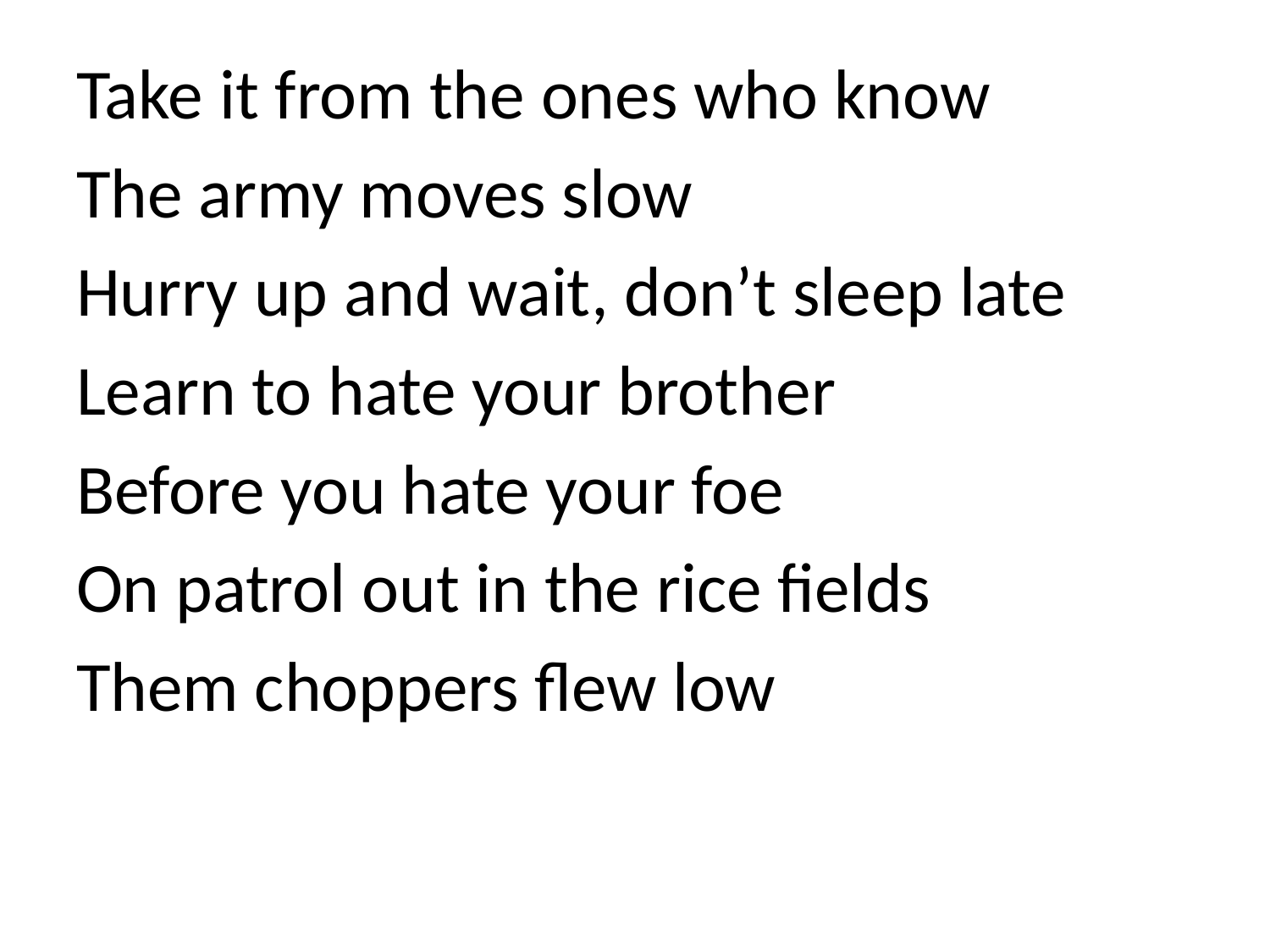

#
Take it from the ones who know
The army moves slow
Hurry up and wait, don’t sleep late
Learn to hate your brother
Before you hate your foe
On patrol out in the rice fields
Them choppers flew low